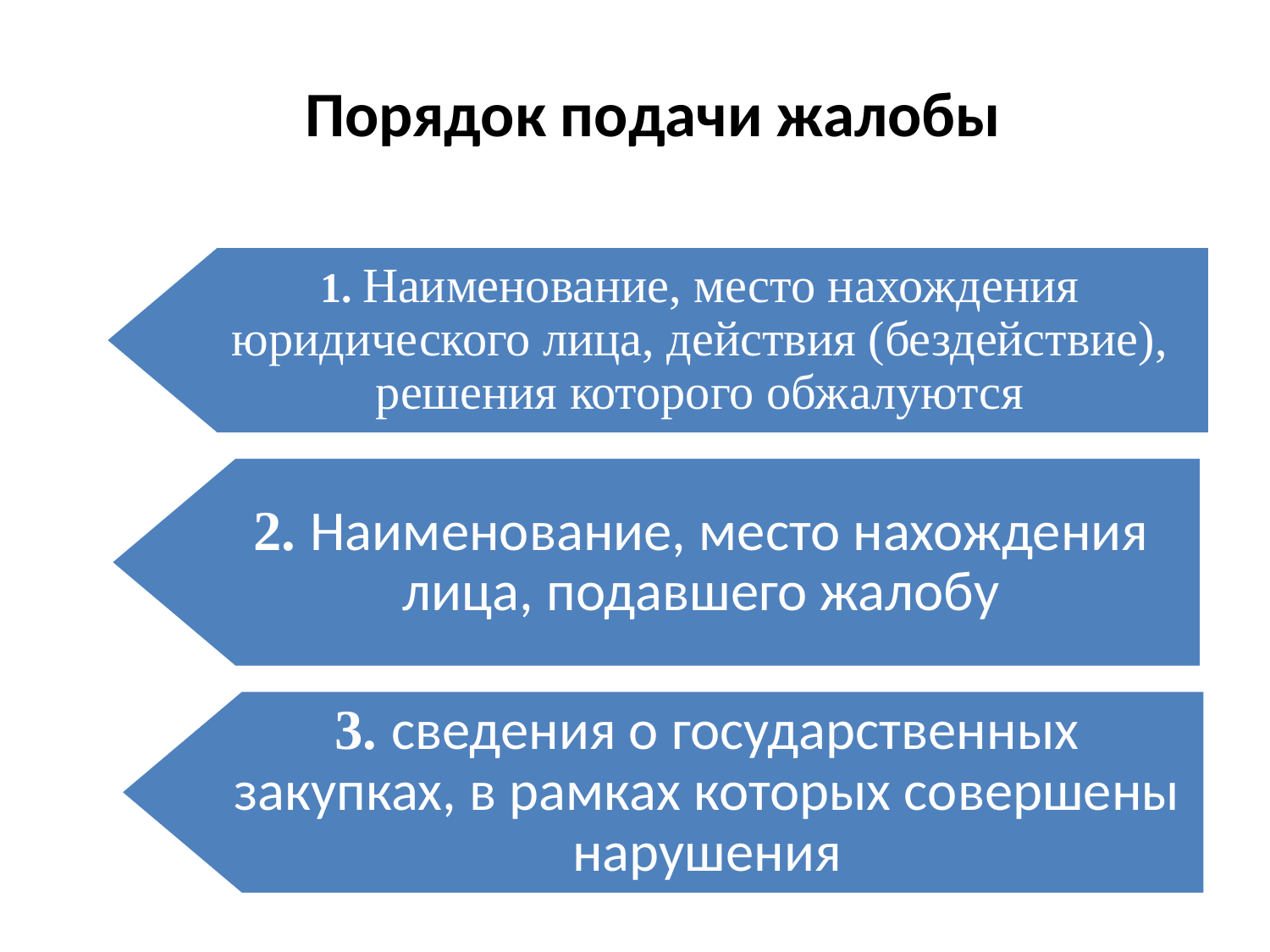

# Порядок подачи жалобы
1. Наименование, место нахождения юридического лица, действия (бездействие), решения которого обжалуются
2. Наименование, место нахождения лица, подавшего жалобу
3. сведения о государственных закупках, в рамках которых совершены нарушения